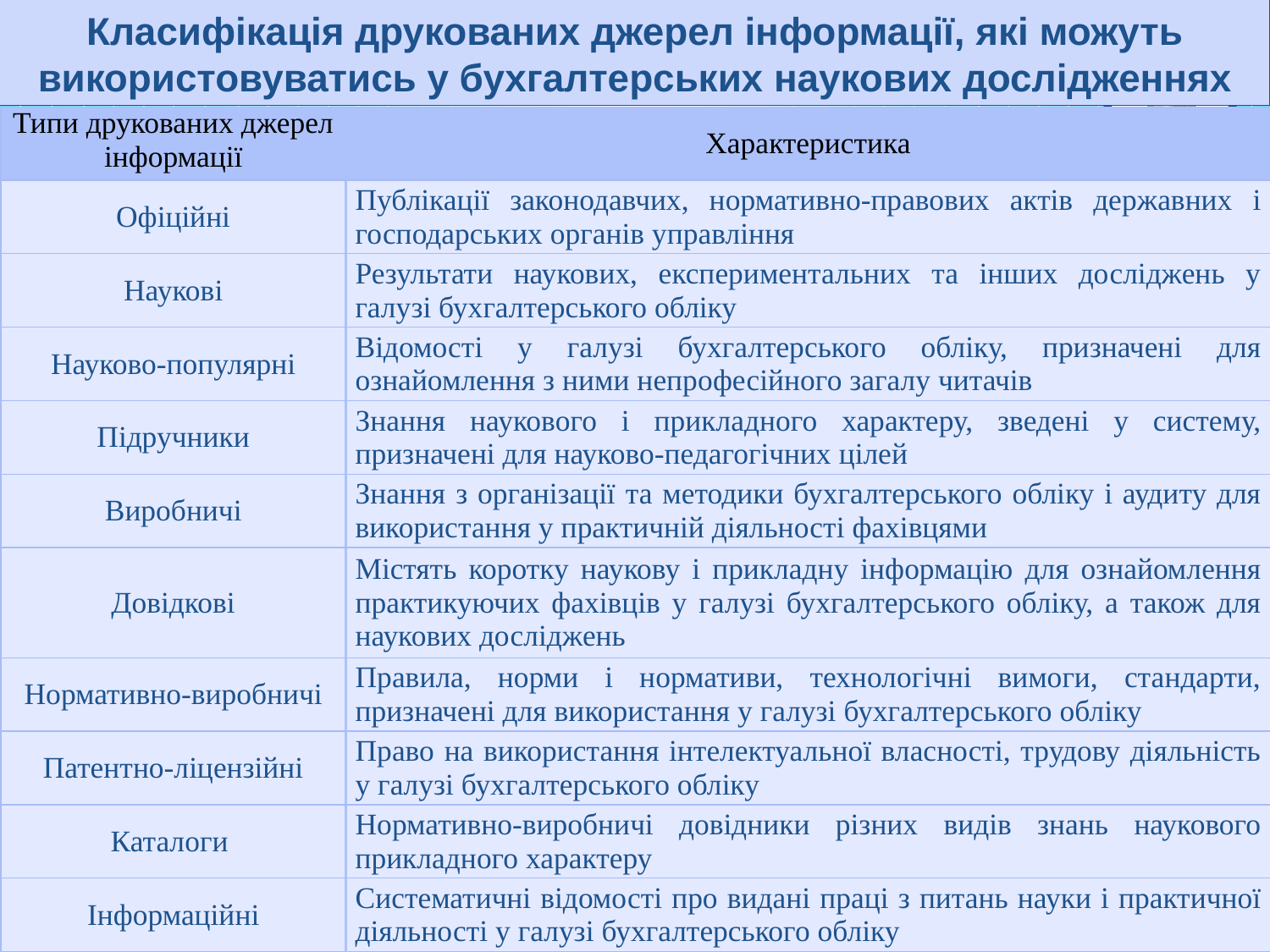

Класифікація друкованих джерел інформації, які можуть використовуватись у бухгалтерських наукових дослідженнях
| Типи друкованих джерел інформації | Характеристика |
| --- | --- |
| Офіційні | Публікації законодавчих, нормативно-правових актів державних і господарських органів управління |
| Наукові | Результати наукових, експериментальних та інших досліджень у галузі бухгалтерського обліку |
| Науково-популярні | Відомості у галузі бухгалтерського обліку, призначені для ознайомлення з ними непро­фесійного загалу читачів |
| Підручники | Знання наукового і прикладного характеру, зведені у систему, призначені для науково-педагогічних цілей |
| Виробничі | Знання з організації та методики бухгалтерського обліку і аудиту для використання у практичній діяльності фахівцями |
| Довідкові | Містять коротку наукову і прикладну інформацію для ознайомлення практикуючих фахівців у галузі бухгалтерського обліку, а також для наукових досліджень |
| Нормативно-виробничі | Правила, норми і нормативи, технологічні вимоги, стандарти, призначені для використання у галузі бухгалтерського обліку |
| Патентно-ліцензійні | Право на використання інтелектуальної власності, трудову діяльність у галузі бухгалтерського обліку |
| Каталоги | Нормативно-виробничі довідники різних видів знань наукового прикладного характеру |
| Інформаційні | Систематичні відомості про видані праці з питань науки і практичної діяльності у галузі бухгалтерського обліку |